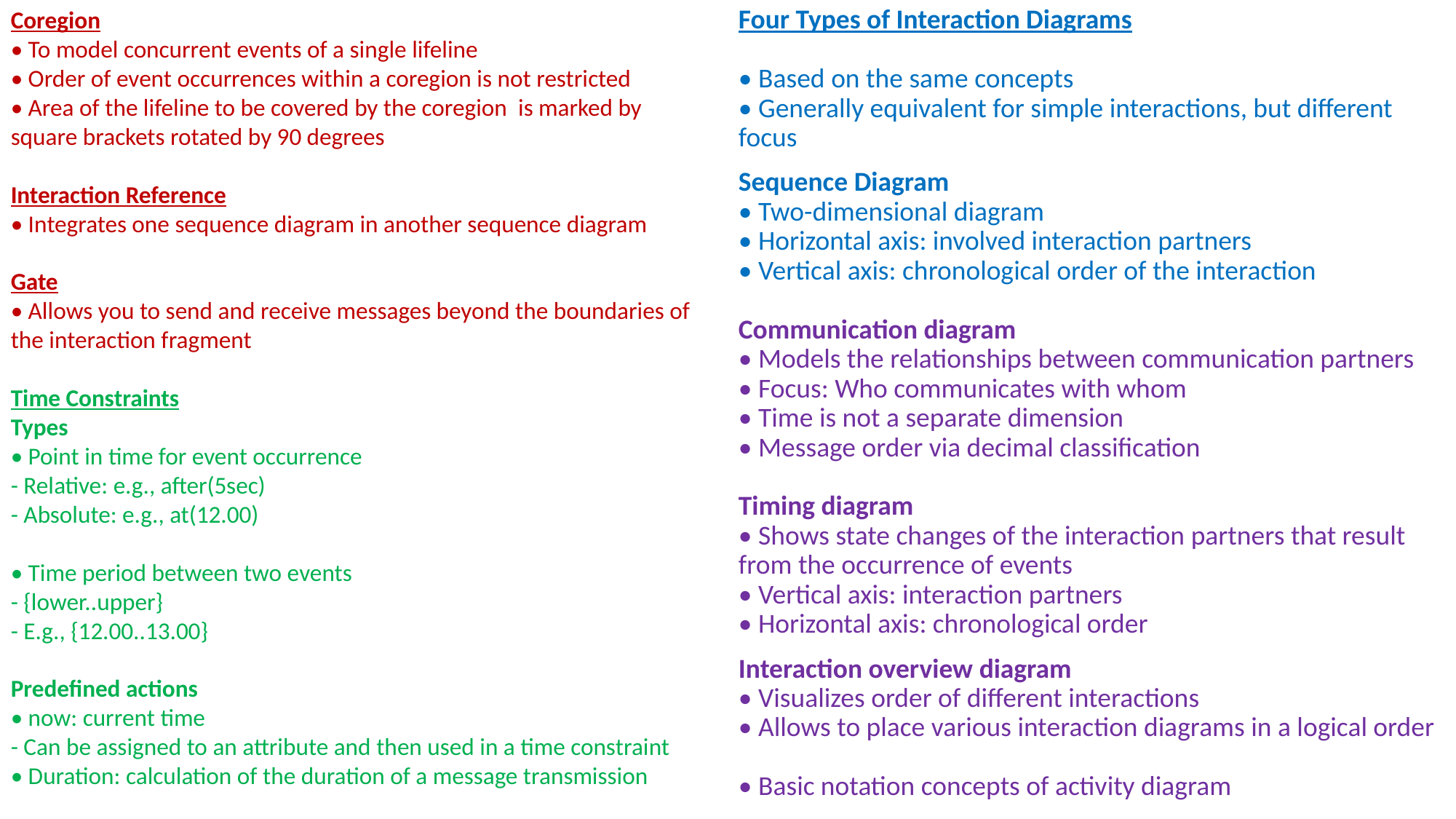

Four Types of Interaction Diagrams
• Based on the same concepts
• Generally equivalent for simple interactions, but different focus
Sequence Diagram
• Two-dimensional diagram
• Horizontal axis: involved interaction partners
• Vertical axis: chronological order of the interaction
Communication diagram
• Models the relationships between communication partners
• Focus: Who communicates with whom
• Time is not a separate dimension
• Message order via decimal classification
Timing diagram
• Shows state changes of the interaction partners that result from the occurrence of events
• Vertical axis: interaction partners
• Horizontal axis: chronological order
Interaction overview diagram
• Visualizes order of different interactions
• Allows to place various interaction diagrams in a logical order
• Basic notation concepts of activity diagram

Coregion
• To model concurrent events of a single lifeline
• Order of event occurrences within a coregion is not restricted
• Area of the lifeline to be covered by the coregion  is marked by square brackets rotated by 90 degrees
Interaction Reference
• Integrates one sequence diagram in another sequence diagram
Gate
• Allows you to send and receive messages beyond the boundaries of the interaction fragment
Time Constraints
Types
• Point in time for event occurrence
- Relative: e.g., after(5sec)
- Absolute: e.g., at(12.00)
• Time period between two events
- {lower..upper}
- E.g., {12.00..13.00}
Predefined actions
• now: current time
- Can be assigned to an attribute and then used in a time constraint
• Duration: calculation of the duration of a message transmission